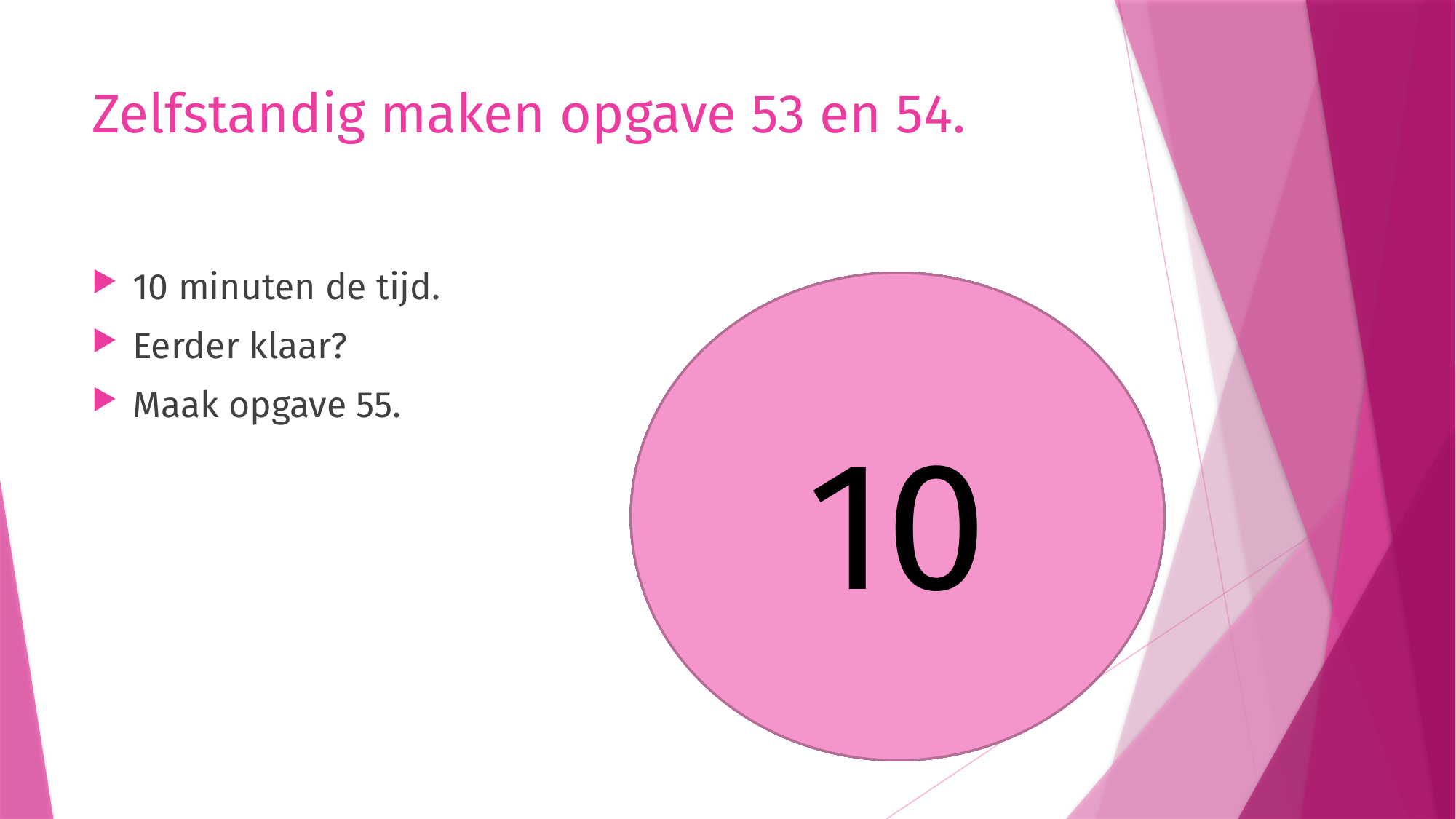

# Zelfstandig maken opgave 53 en 54.
10 minuten de tijd.
Eerder klaar?
Maak opgave 55.
10
8
9
5
6
7
4
3
1
2